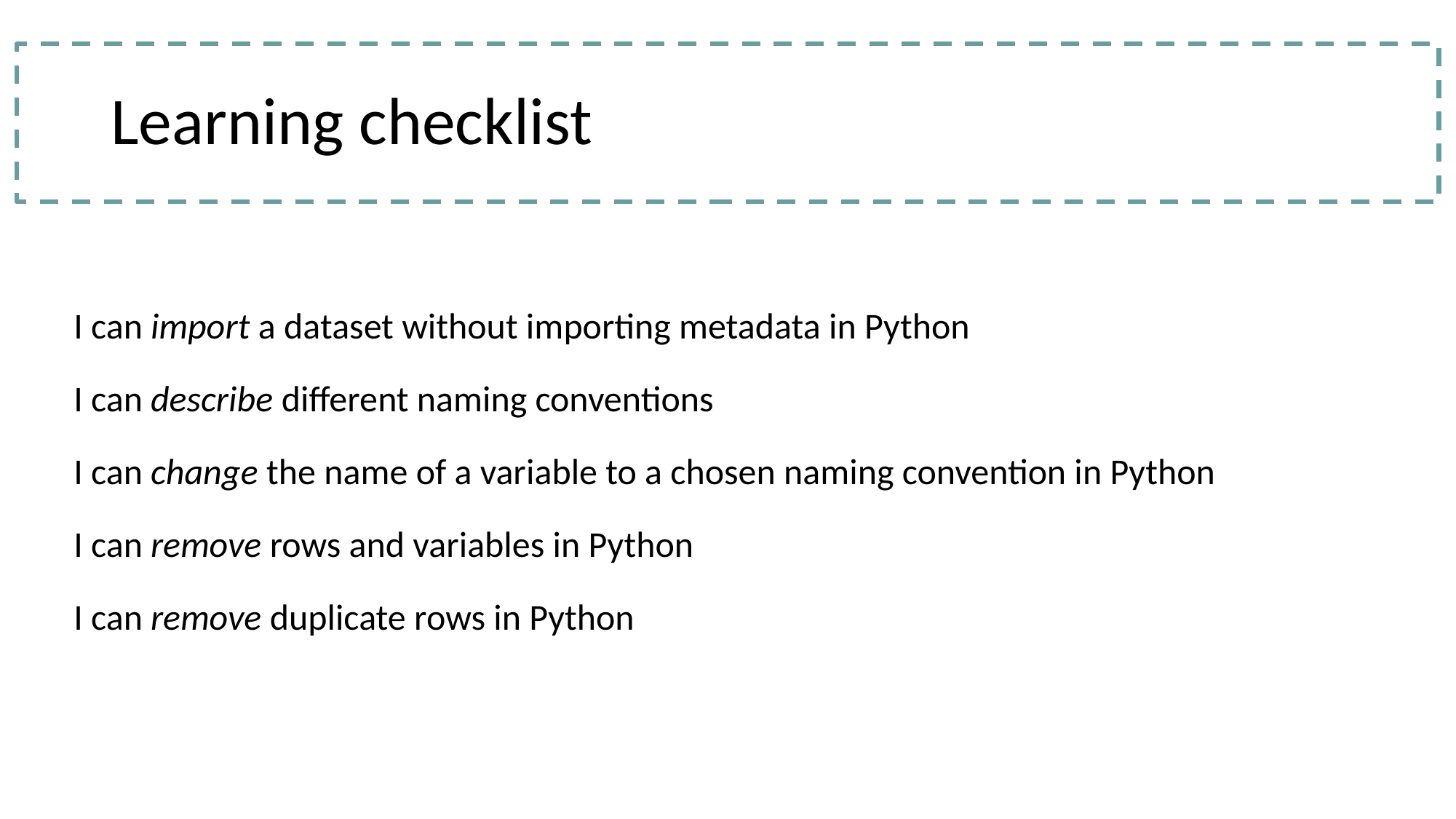

# Learning checklist
| I can import a dataset without importing metadata in Python I can describe different naming conventions I can change the name of a variable to a chosen naming convention in Python I can remove rows and variables in Python I can remove duplicate rows in Python |
| --- |